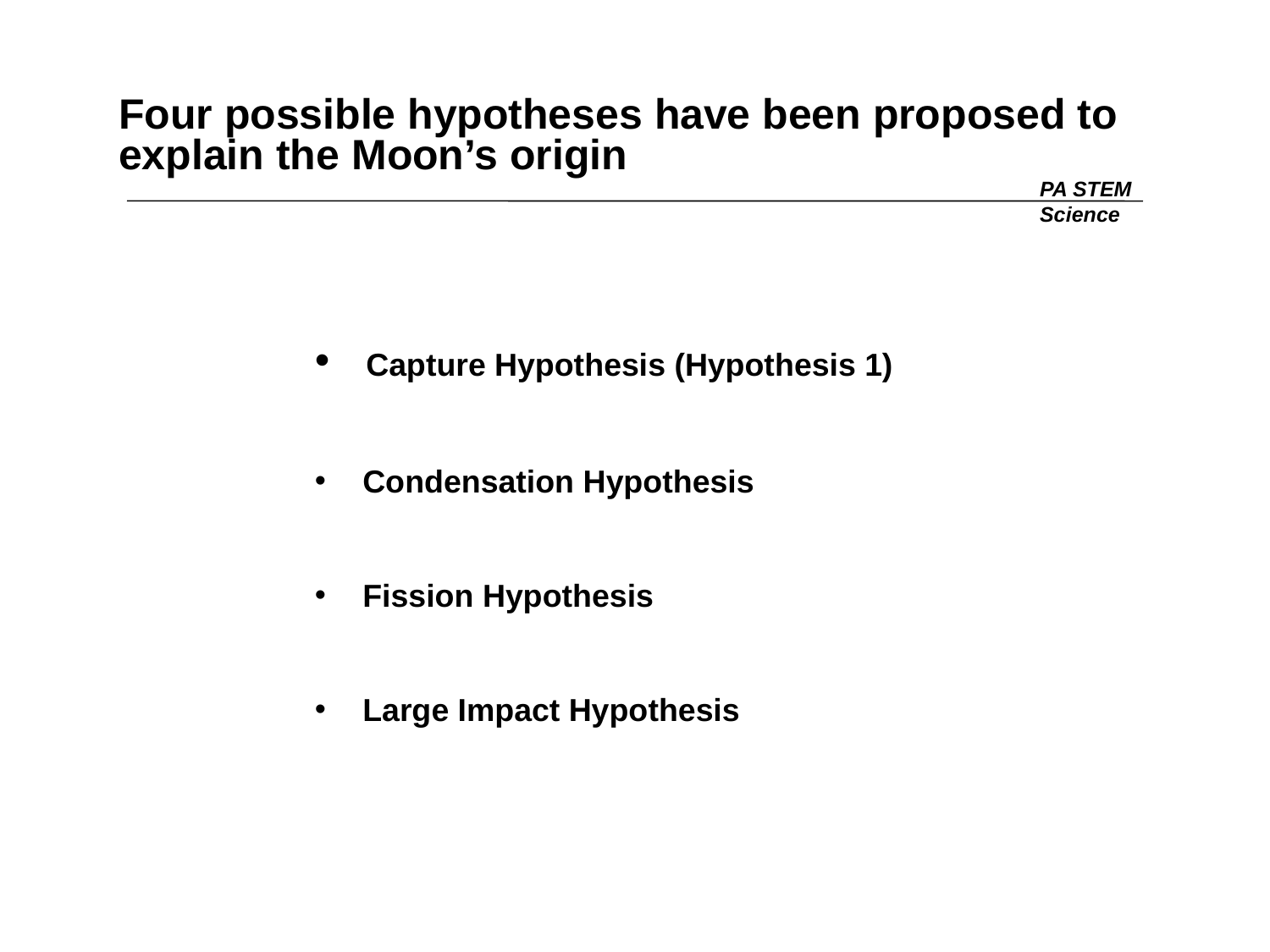

# Four possible hypotheses have been proposed to explain the Moon’s origin
PA STEM
Science

  Capture Hypothesis (Hypothesis 1)

  Condensation Hypothesis

  Fission Hypothesis

  Large Impact Hypothesis